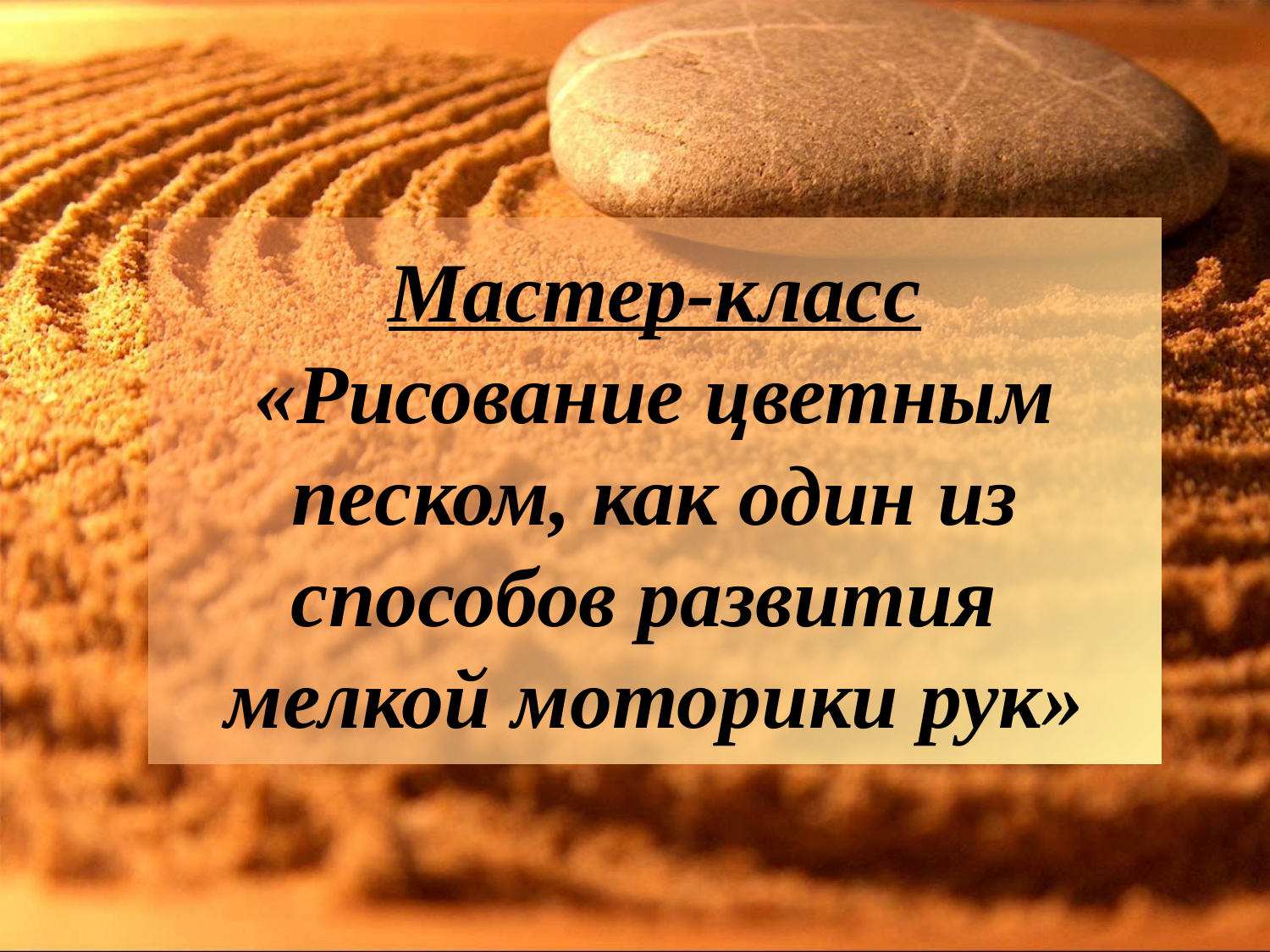

# Мастер-класс «Рисование цветным песком, как один из способов развития  мелкой моторики рук»